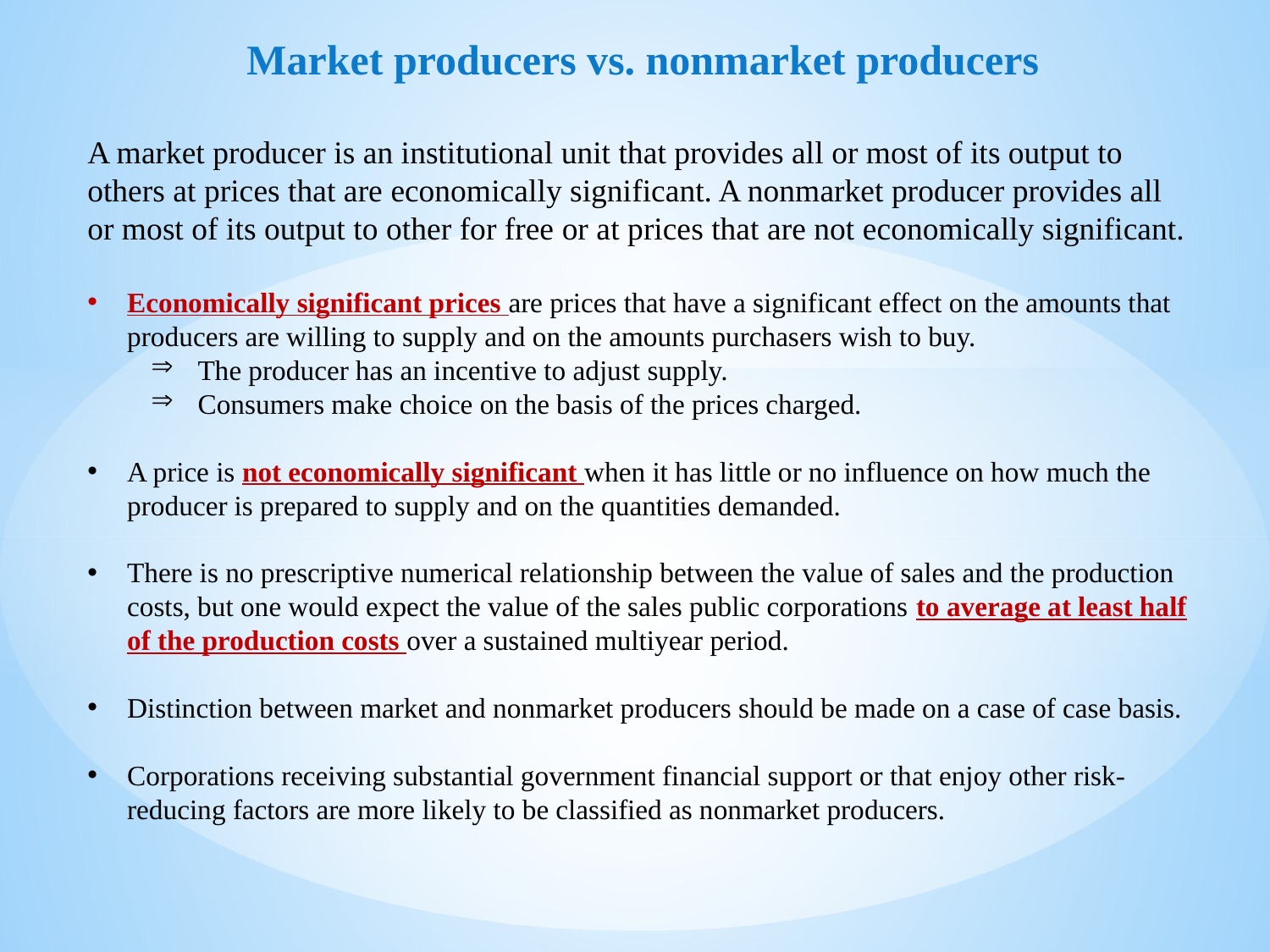

Market producers vs. nonmarket producers
A market producer is an institutional unit that provides all or most of its output to others at prices that are economically significant. A nonmarket producer provides all or most of its output to other for free or at prices that are not economically significant.

Economically significant prices are prices that have a significant effect on the amounts that producers are willing to supply and on the amounts purchasers wish to buy.
 The producer has an incentive to adjust supply.
 Consumers make choice on the basis of the prices charged.

A price is not economically significant when it has little or no influence on how much the producer is prepared to supply and on the quantities demanded.

There is no prescriptive numerical relationship between the value of sales and the production costs, but one would expect the value of the sales public corporations to average at least half of the production costs over a sustained multiyear period.

Distinction between market and nonmarket producers should be made on a case of case basis.

Corporations receiving substantial government financial support or that enjoy other risk-reducing factors are more likely to be classified as nonmarket producers.